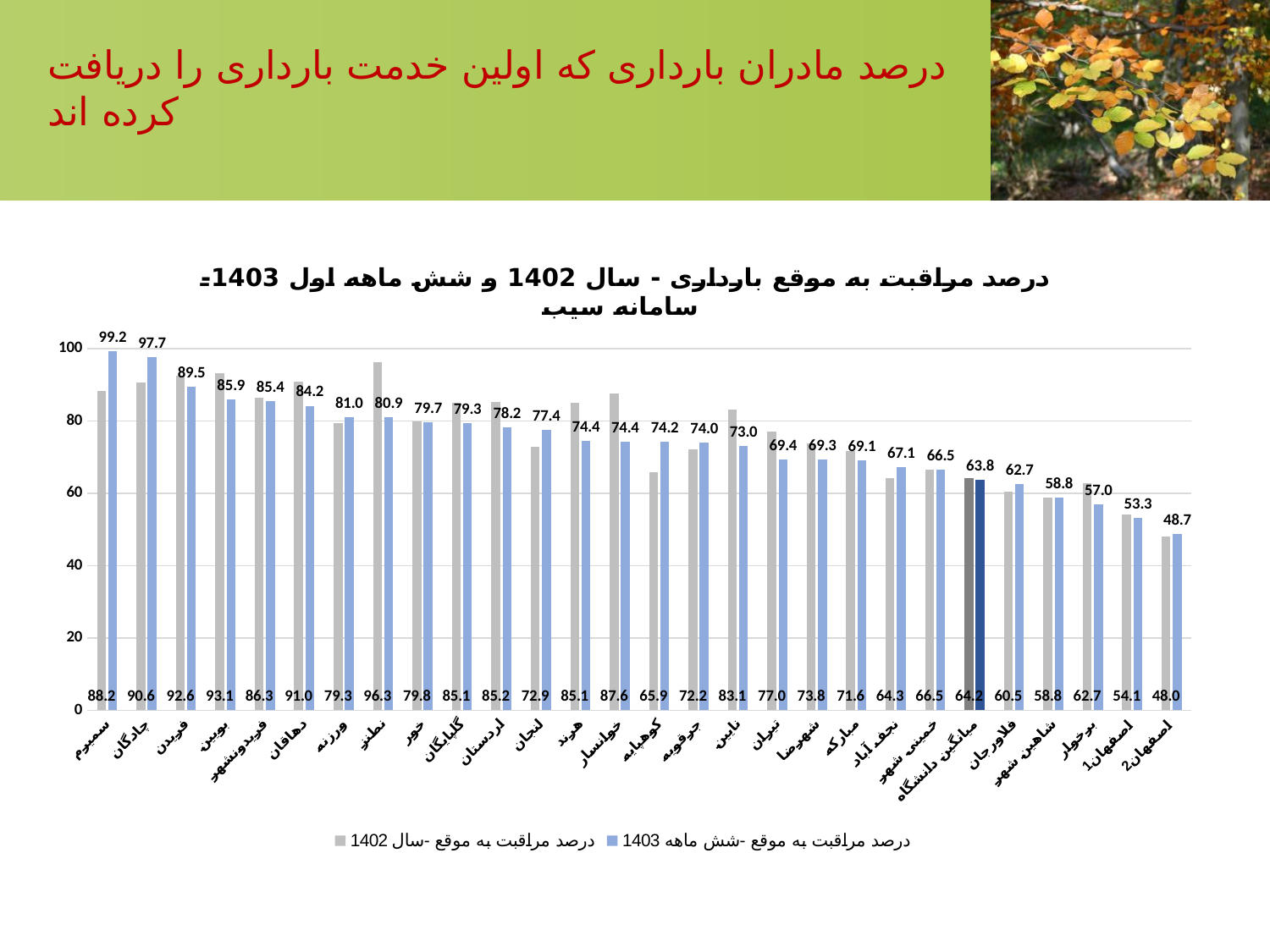

درصد مادران بارداری که اولین خدمت بارداری را دریافت کرده اند

### Chart: درصد مراقبت به موقع بارداری - سال 1402 و شش ماهه اول 1403- سامانه سیب

| Category | درصد مراقبت به موقع -سال 1402 | درصد مراقبت به موقع -شش ماهه 1403  |
|---|---|---|
| سمیرم | 88.18011257035647 | 99.1701244813278 |
| چادگان | 90.61728395061729 | 97.72727272727273 |
| فریدن | 92.59927797833934 | 89.4927536231884 |
| بویین | 93.10344827586206 | 85.86956521739131 |
| فریدونشهر | 86.31840796019901 | 85.43689320388349 |
| دهاقان | 90.96385542168674 | 84.18079096045197 |
| ورزنه | 79.3103448275862 | 81.0 |
| نطنز | 96.33251833740832 | 80.91286307053942 |
| خور | 79.77099236641222 | 79.66101694915254 |
| گلپایگان | 85.0574712643678 | 79.3103448275862 |
| اردستان | 85.1764705882353 | 78.2 |
| لنجان | 72.8676186800463 | 77.42782152230971 |
| هرند | 85.08474576271186 | 74.4 |
| خوانسار | 87.61467889908256 | 74.35897435897436 |
| کوهپایه | 65.9090909090909 | 74.22680412371135 |
| جرقویه | 72.23382045929019 | 73.97260273972603 |
| نایین | 83.06010928961749 | 73.01587301587301 |
| تیران | 77.03962703962704 | 69.40639269406392 |
| شهرضا | 73.83647798742138 | 69.32114882506526 |
| مبارکه | 71.63252638112974 | 69.125 |
| نجف آباد | 64.26290580095795 | 67.13881019830028 |
| خمینی شهر | 66.4981746700365 | 66.45569620253164 |
| میانگین دانشگاه | 64.20886777124007 | 63.8 |
| فلاورجان | 60.49155145929339 | 62.65646731571627 |
| شاهین شهر | 58.75 | 58.788480635551146 |
| برخوار | 62.73083379966424 | 56.98924731182796 |
| اصفهان1  | 54.093524118601565 | 53.2612055641422 |
| اصفهان2  | 47.998166259168705 | 48.663101604278076 |